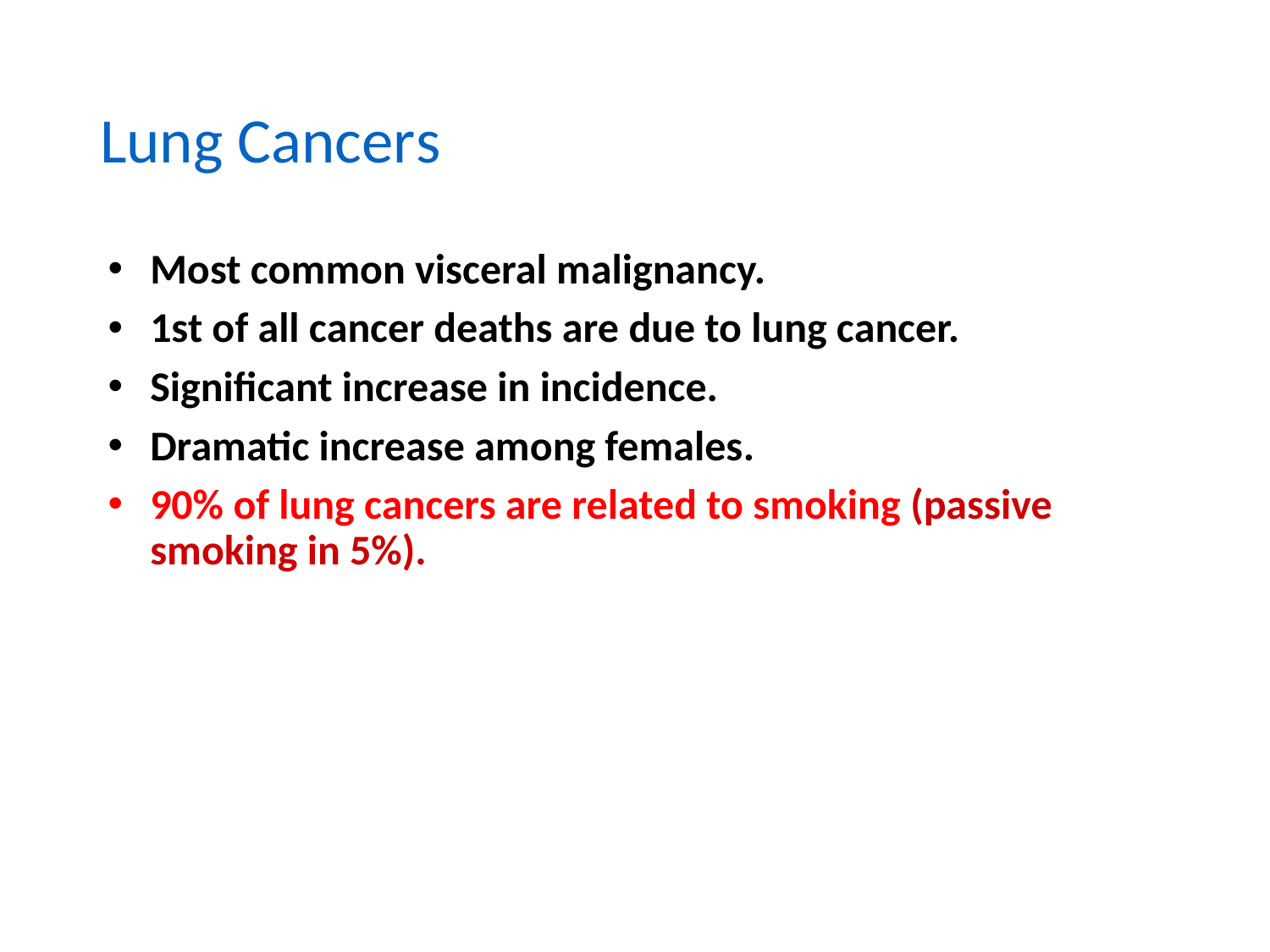

# Lung Cancers
Most common visceral malignancy.
1st of all cancer deaths are due to lung cancer.
Significant increase in incidence.
Dramatic increase among females.
90% of lung cancers are related to smoking (passive smoking in 5%).